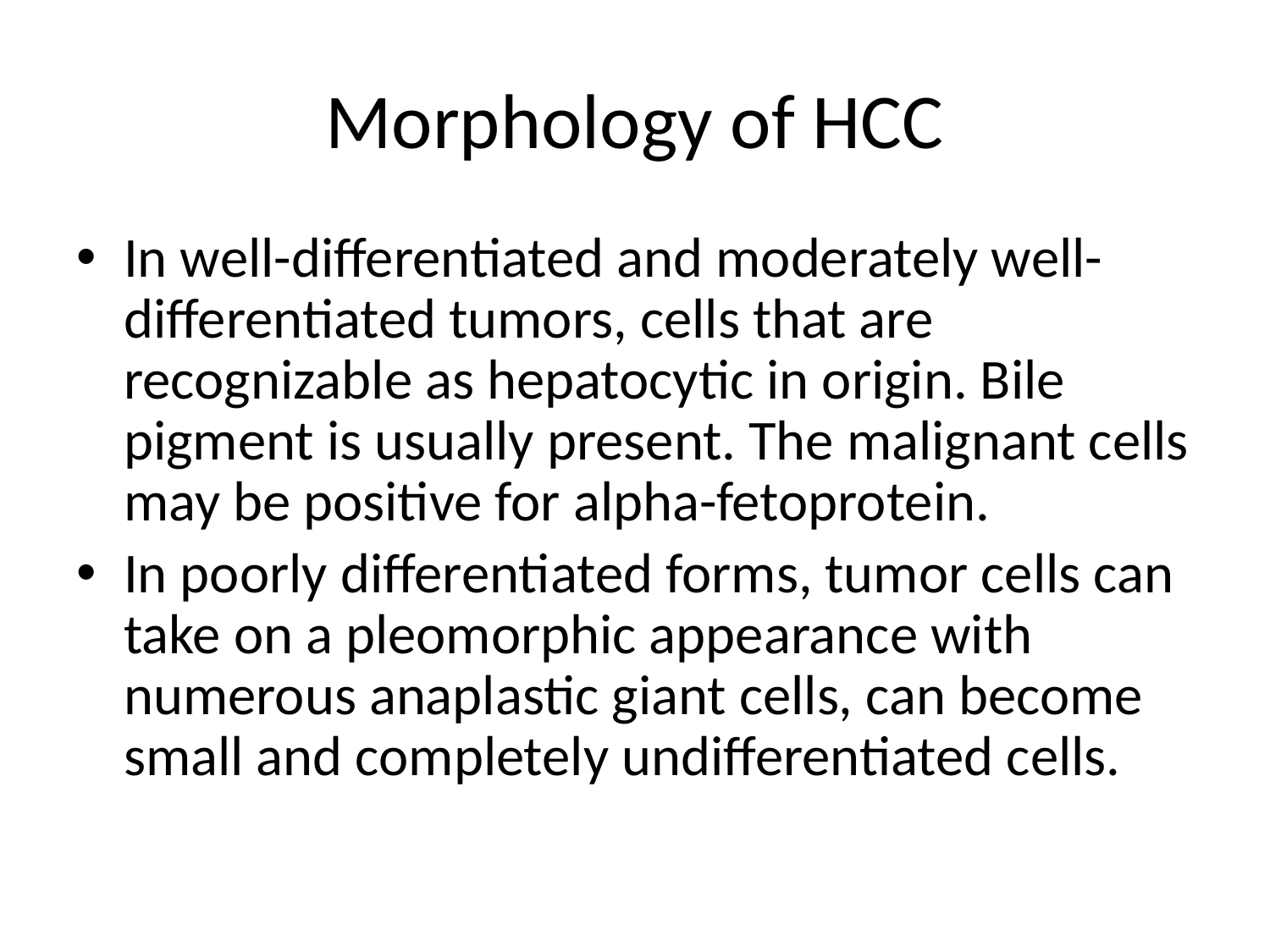

# Morphology of HCC
In well-differentiated and moderately well-differentiated tumors, cells that are recognizable as hepatocytic in origin. Bile pigment is usually present. The malignant cells may be positive for alpha-fetoprotein.
In poorly differentiated forms, tumor cells can take on a pleomorphic appearance with numerous anaplastic giant cells, can become small and completely undifferentiated cells.